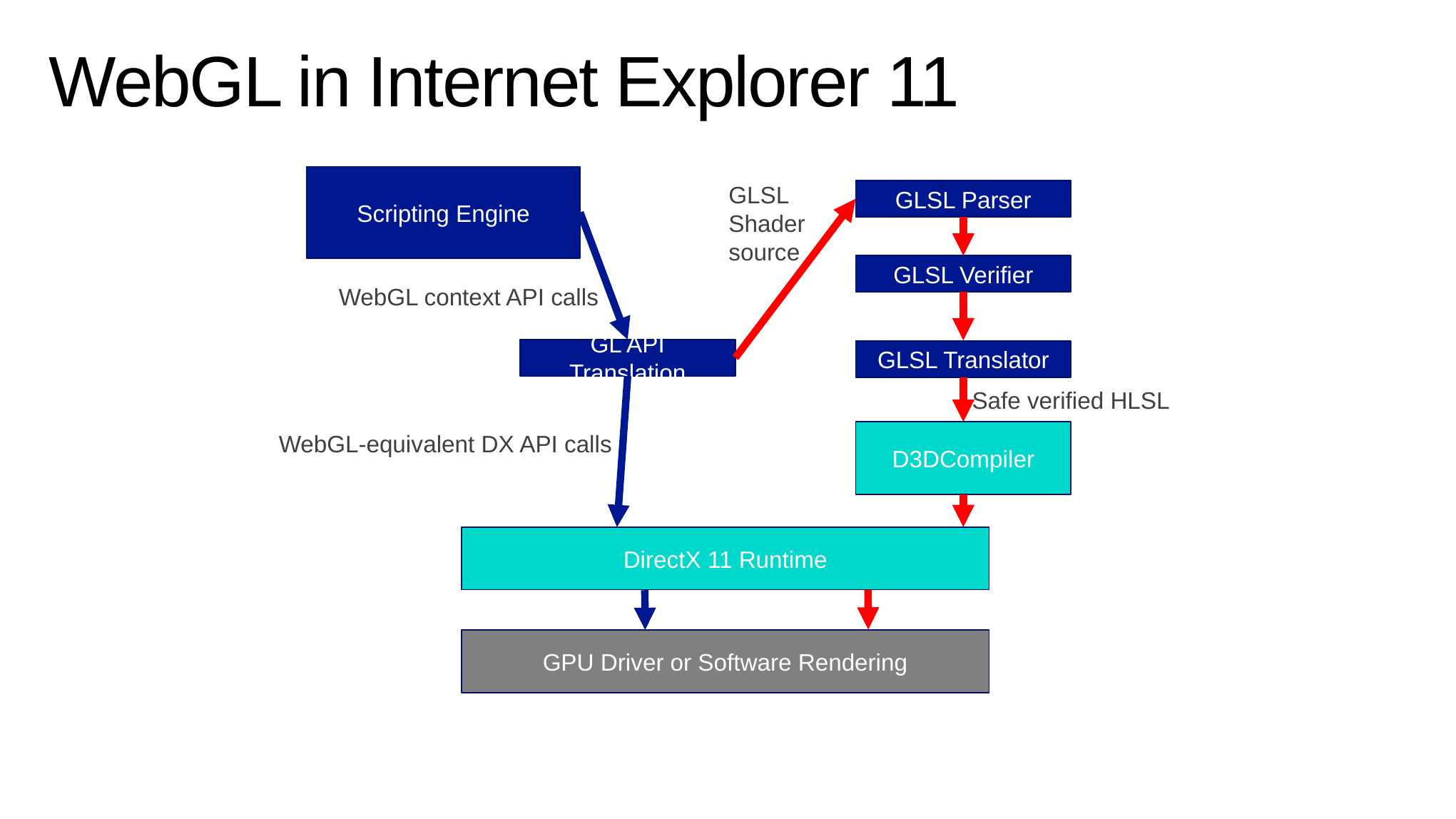

# WebGL in Internet Explorer 11
Scripting Engine
GLSL
Shader
source
GLSL Parser

GLSL Verifier
WebGL context API calls
GL API Translation
GLSL Translator
Safe verified HLSL
D3DCompiler
WebGL-equivalent DX API calls
DirectX 11 Runtime
GPU Driver or Software Rendering